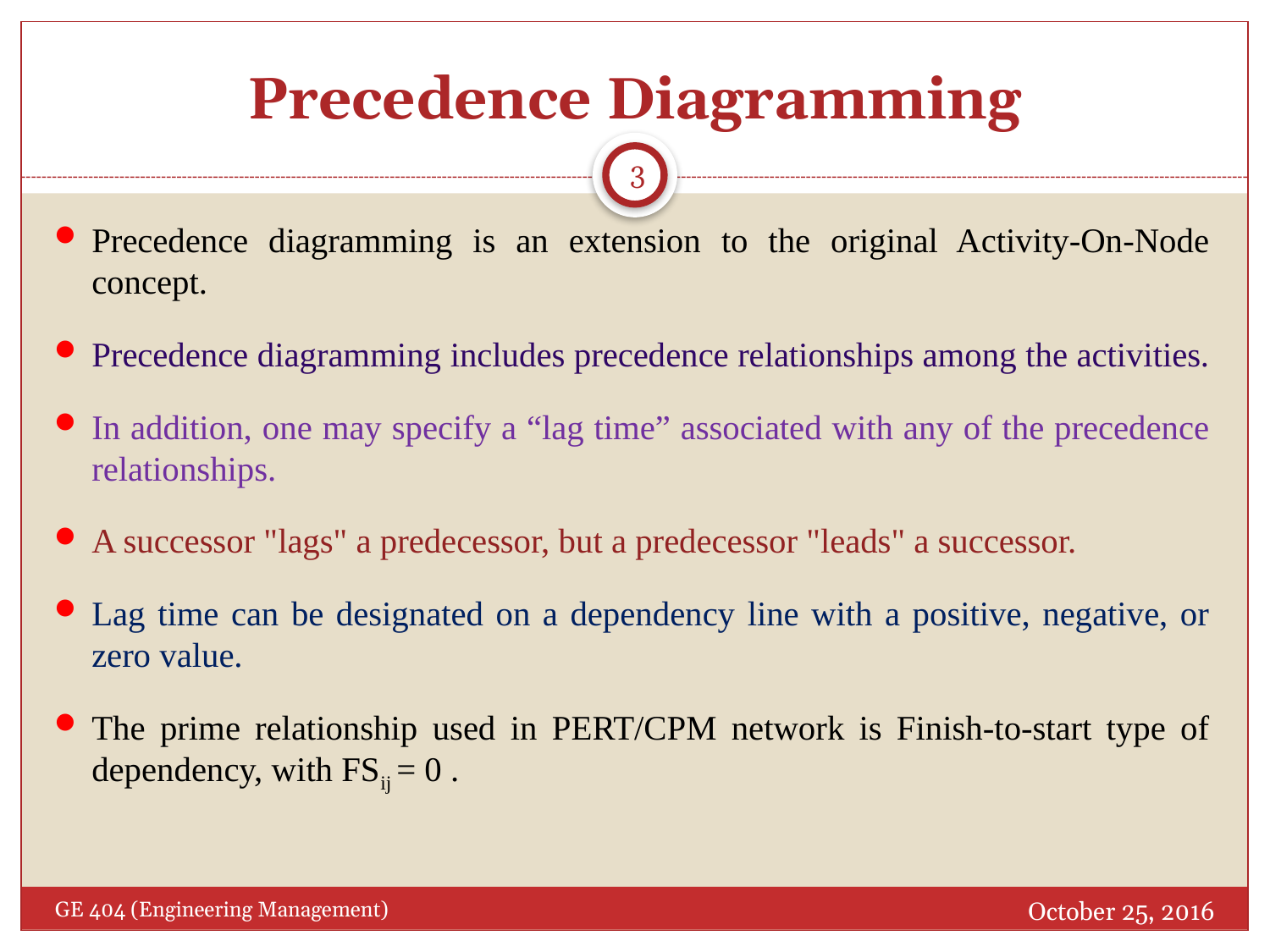

# Precedence Diagramming
3
Precedence diagramming is an extension to the original Activity-On-Node concept.
Precedence diagramming includes precedence relationships among the activities.
In addition, one may specify a “lag time” associated with any of the precedence relationships.
A successor "lags" a predecessor, but a predecessor "leads" a successor.
Lag time can be designated on a dependency line with a positive, negative, or zero value.
The prime relationship used in PERT/CPM network is Finish-to-start type of dependency, with FSij = 0 .
October 25, 2016
GE 404 (Engineering Management)